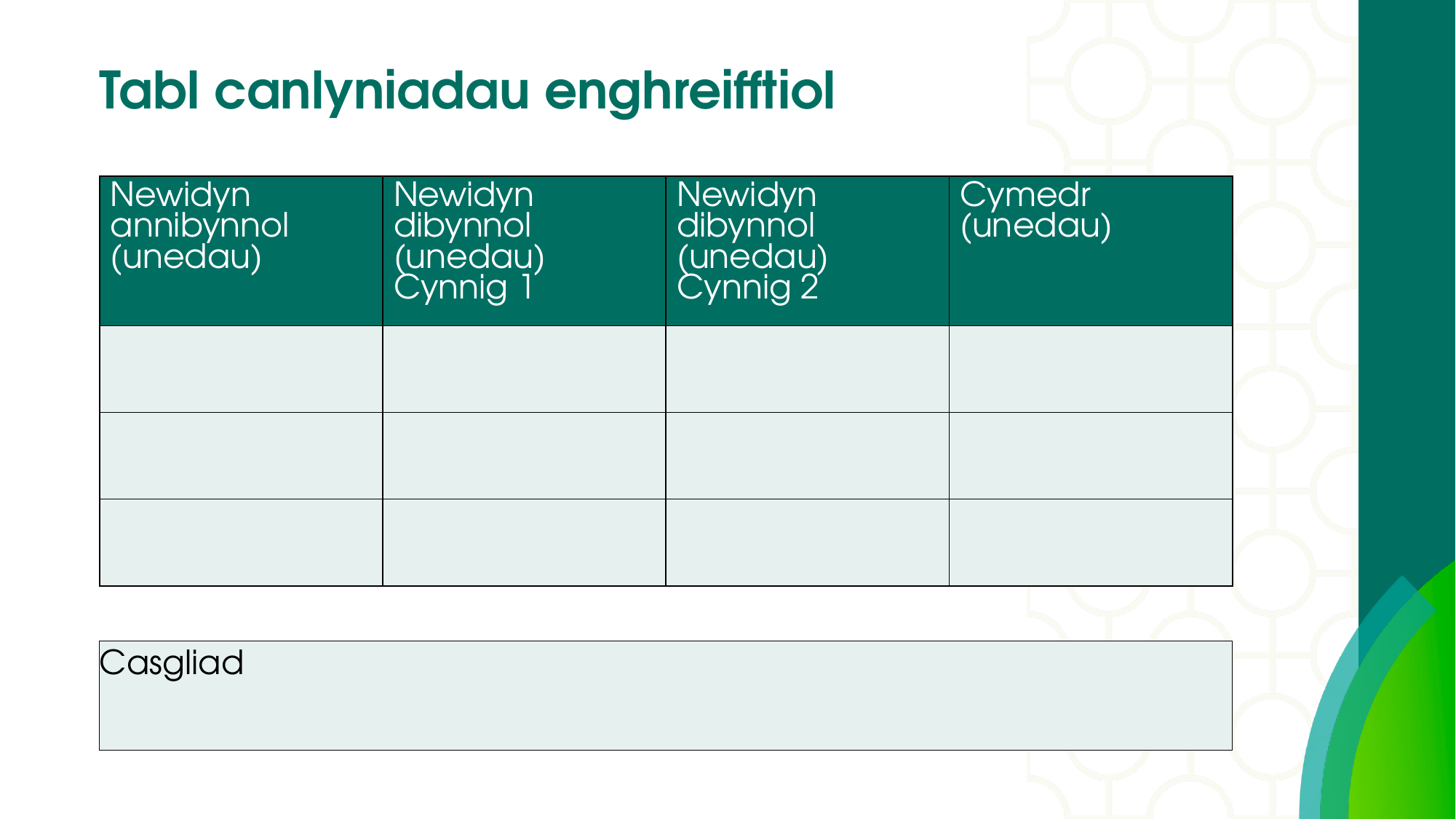

# Tabl canlyniadau enghreifftiol
| Newidyn annibynnol (unedau) | Newidyn dibynnol (unedau) Cynnig 1 | Newidyn dibynnol (unedau) Cynnig 2 | Cymedr (unedau) |
| --- | --- | --- | --- |
|  |  |  |  |
|  |  |  |  |
|  |  |  |  |
Casgliad